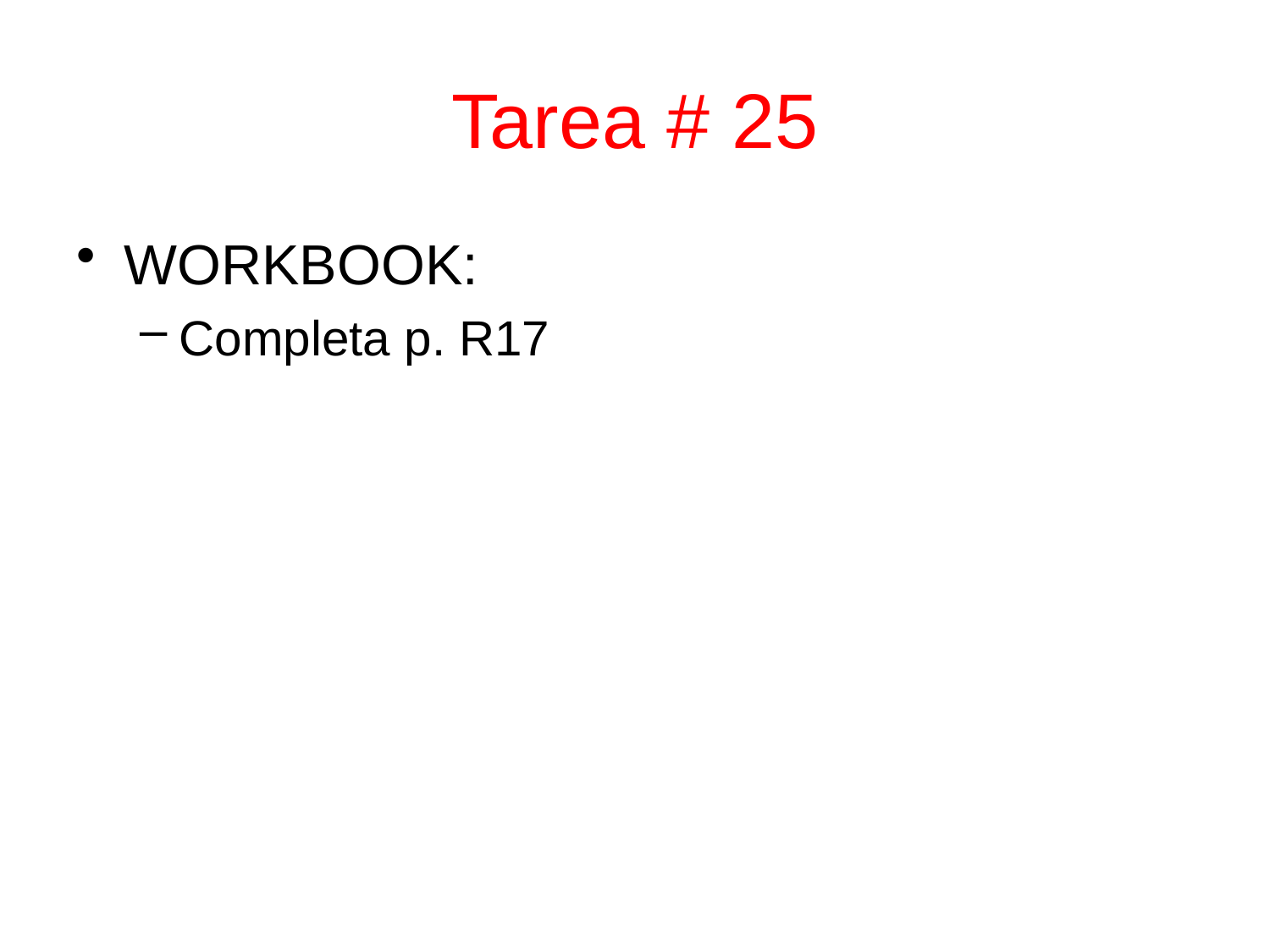

# Tarea # 25
WORKBOOK:
Completa p. R17